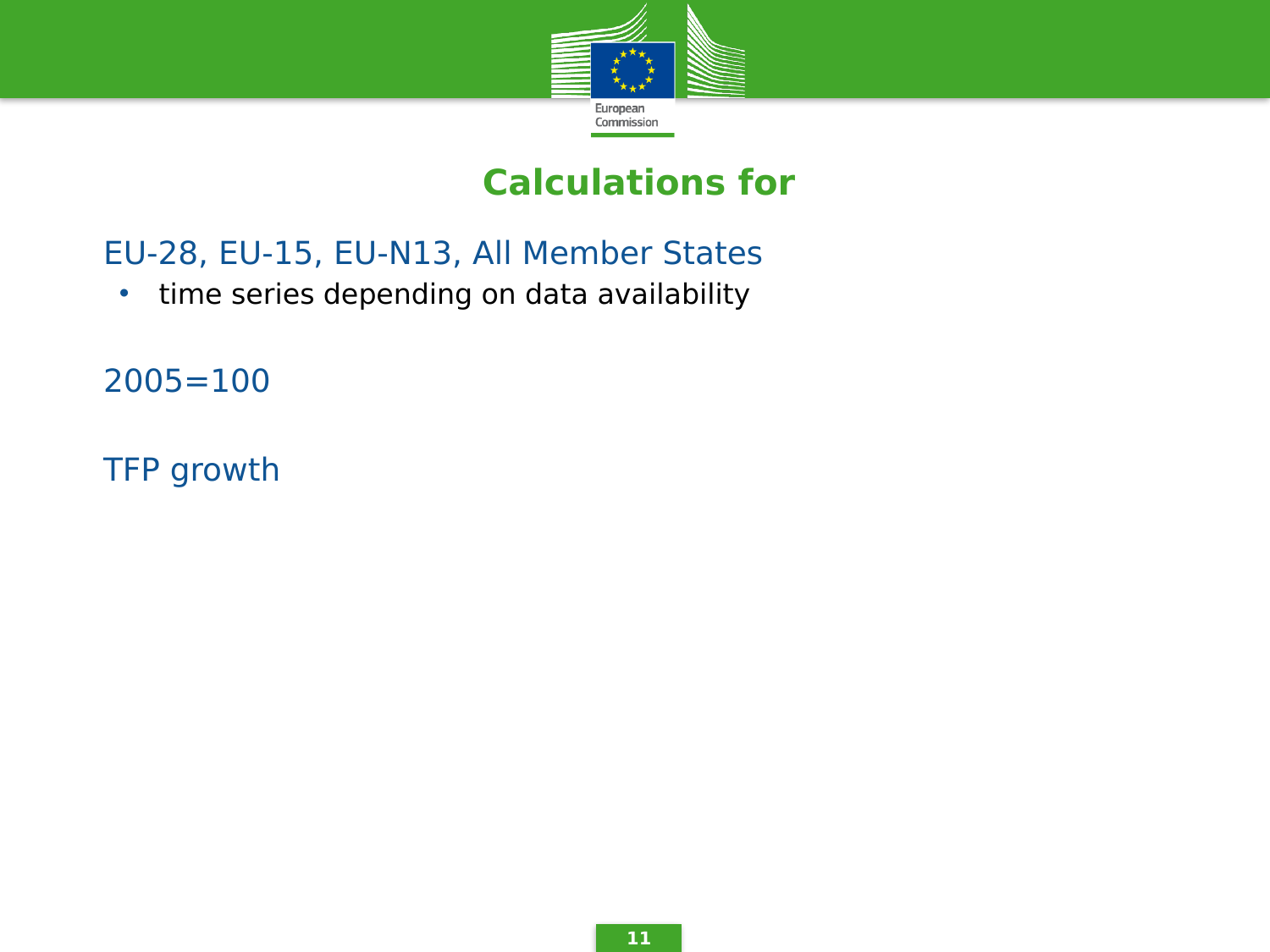

# Calculations for
EU-28, EU-15, EU-N13, All Member States
time series depending on data availability

2005=100

TFP growth
11